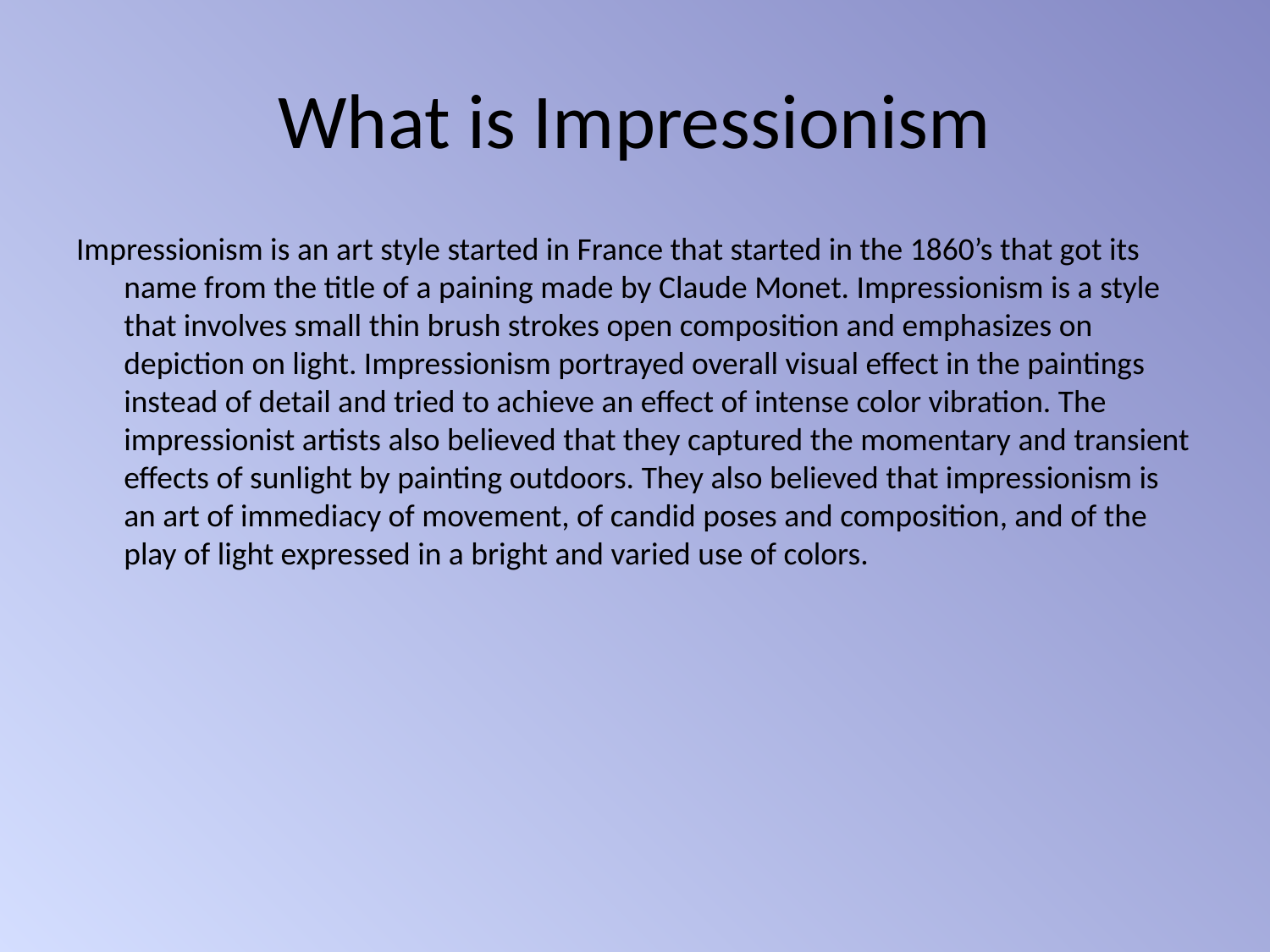

# What is Impressionism
Impressionism is an art style started in France that started in the 1860’s that got its name from the title of a paining made by Claude Monet. Impressionism is a style that involves small thin brush strokes open composition and emphasizes on depiction on light. Impressionism portrayed overall visual effect in the paintings instead of detail and tried to achieve an effect of intense color vibration. The impressionist artists also believed that they captured the momentary and transient effects of sunlight by painting outdoors. They also believed that impressionism is an art of immediacy of movement, of candid poses and composition, and of the play of light expressed in a bright and varied use of colors.